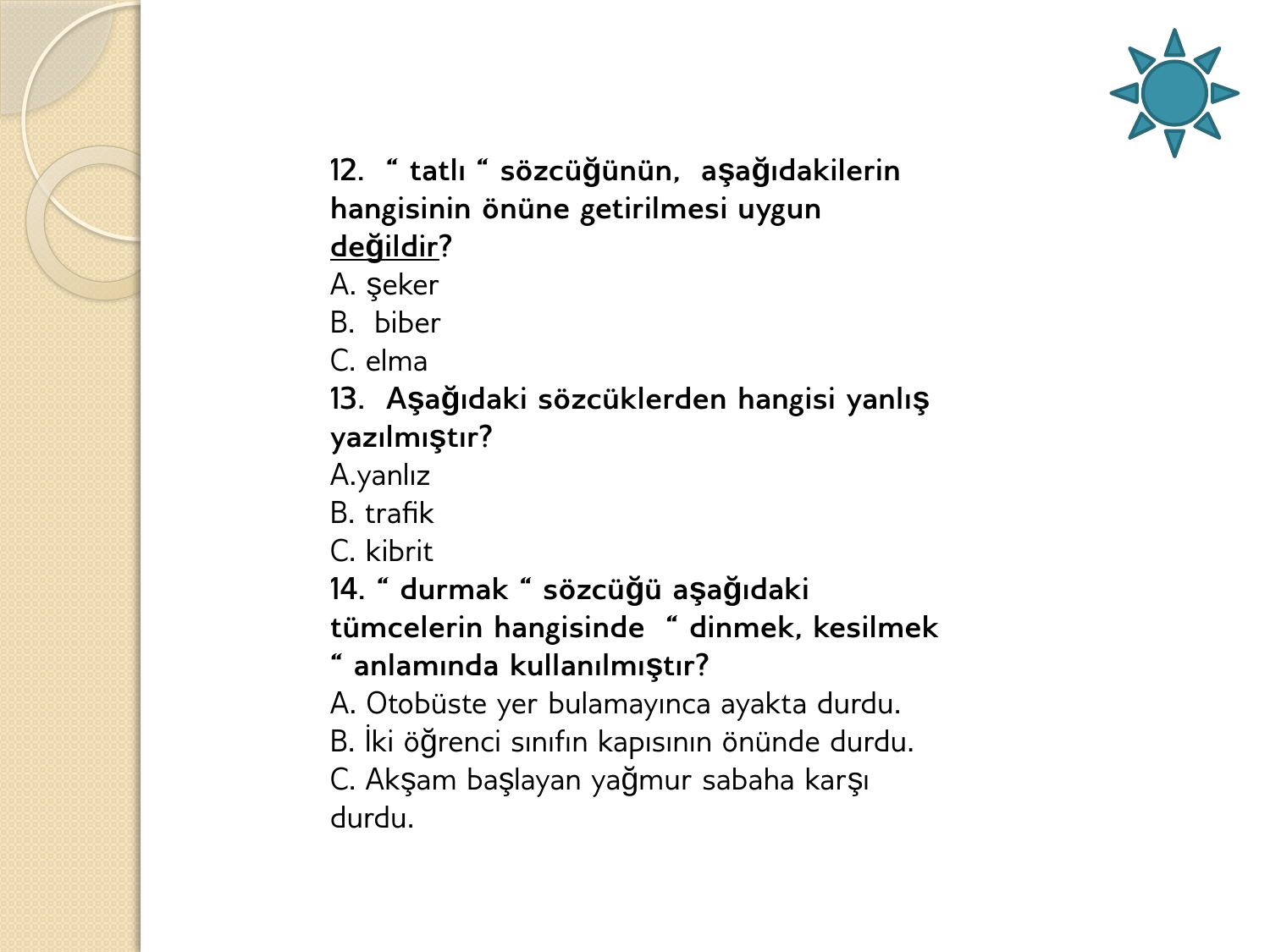

12.  “ tatlı “ sözcüğünün,  aşağıdakilerin hangisinin önüne getirilmesi uygun değildir?
A. şeker                     
B.  biber                     
C. elma
13.  Aşağıdaki sözcüklerden hangisi yanlış yazılmıştır?
A.yanlız                      
B. trafik                     
C. kibrit
14. “ durmak “ sözcüğü aşağıdaki tümcelerin hangisinde  “ dinmek, kesilmek “ anlamında kullanılmıştır?
A. Otobüste yer bulamayınca ayakta durdu.
B. İki öğrenci sınıfın kapısının önünde durdu.
C. Akşam başlayan yağmur sabaha karşı durdu.